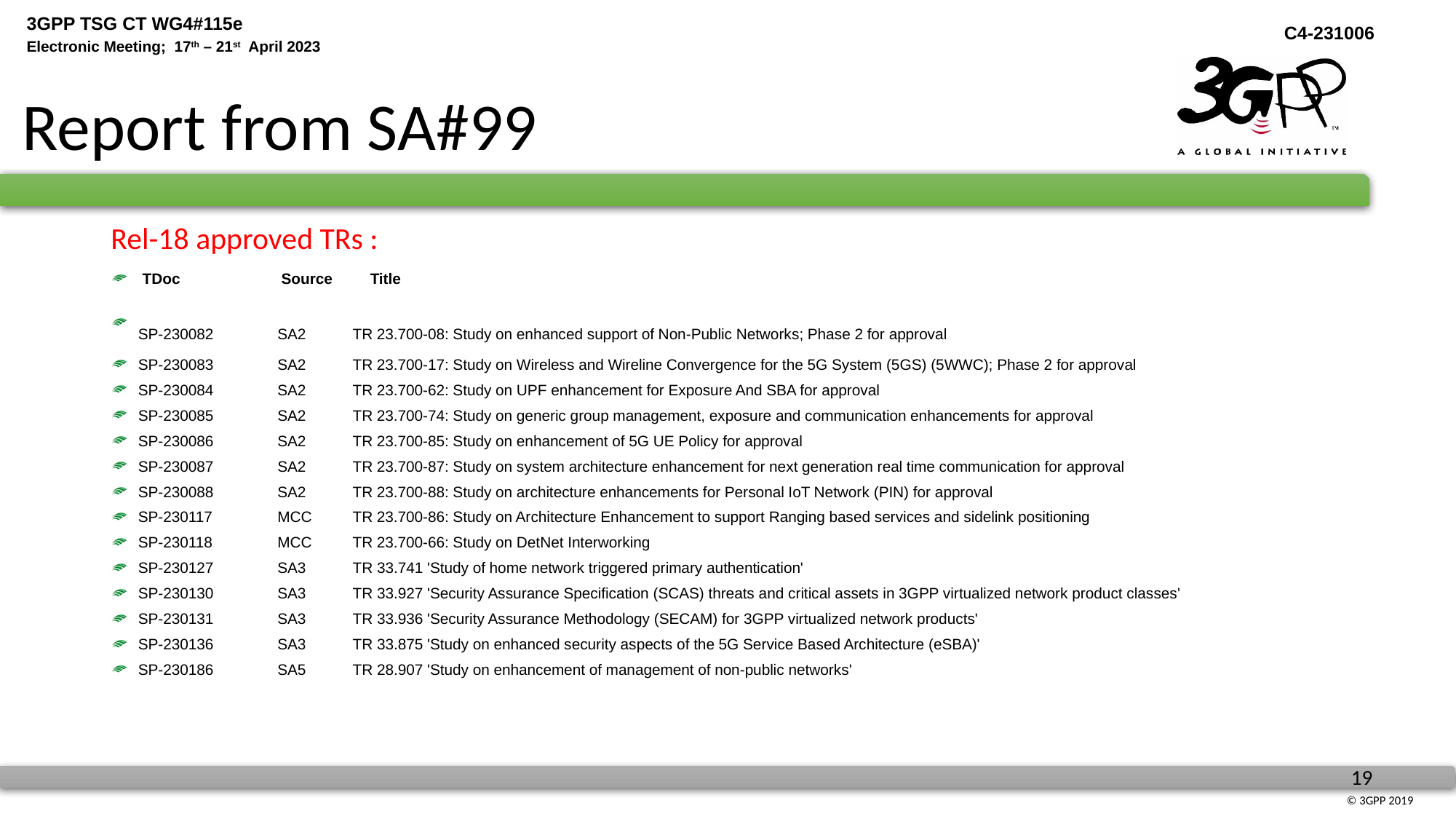

# Report from SA#99
Rel-18 approved TRs :
 TDoc	Source	Title
SP-230082	SA2	TR 23.700-08: Study on enhanced support of Non-Public Networks; Phase 2 for approval
SP-230083	SA2	TR 23.700-17: Study on Wireless and Wireline Convergence for the 5G System (5GS) (5WWC); Phase 2 for approval
SP-230084	SA2	TR 23.700-62: Study on UPF enhancement for Exposure And SBA for approval
SP-230085	SA2	TR 23.700-74: Study on generic group management, exposure and communication enhancements for approval
SP-230086	SA2	TR 23.700-85: Study on enhancement of 5G UE Policy for approval
SP-230087	SA2	TR 23.700-87: Study on system architecture enhancement for next generation real time communication for approval
SP-230088	SA2	TR 23.700-88: Study on architecture enhancements for Personal IoT Network (PIN) for approval
SP-230117	MCC	TR 23.700-86: Study on Architecture Enhancement to support Ranging based services and sidelink positioning
SP-230118	MCC	TR 23.700-66: Study on DetNet Interworking
SP-230127	SA3	TR 33.741 'Study of home network triggered primary authentication'
SP-230130	SA3	TR 33.927 'Security Assurance Specification (SCAS) threats and critical assets in 3GPP virtualized network product classes'
SP-230131	SA3	TR 33.936 'Security Assurance Methodology (SECAM) for 3GPP virtualized network products'
SP-230136	SA3	TR 33.875 'Study on enhanced security aspects of the 5G Service Based Architecture (eSBA)'
SP-230186	SA5	TR 28.907 'Study on enhancement of management of non-public networks'